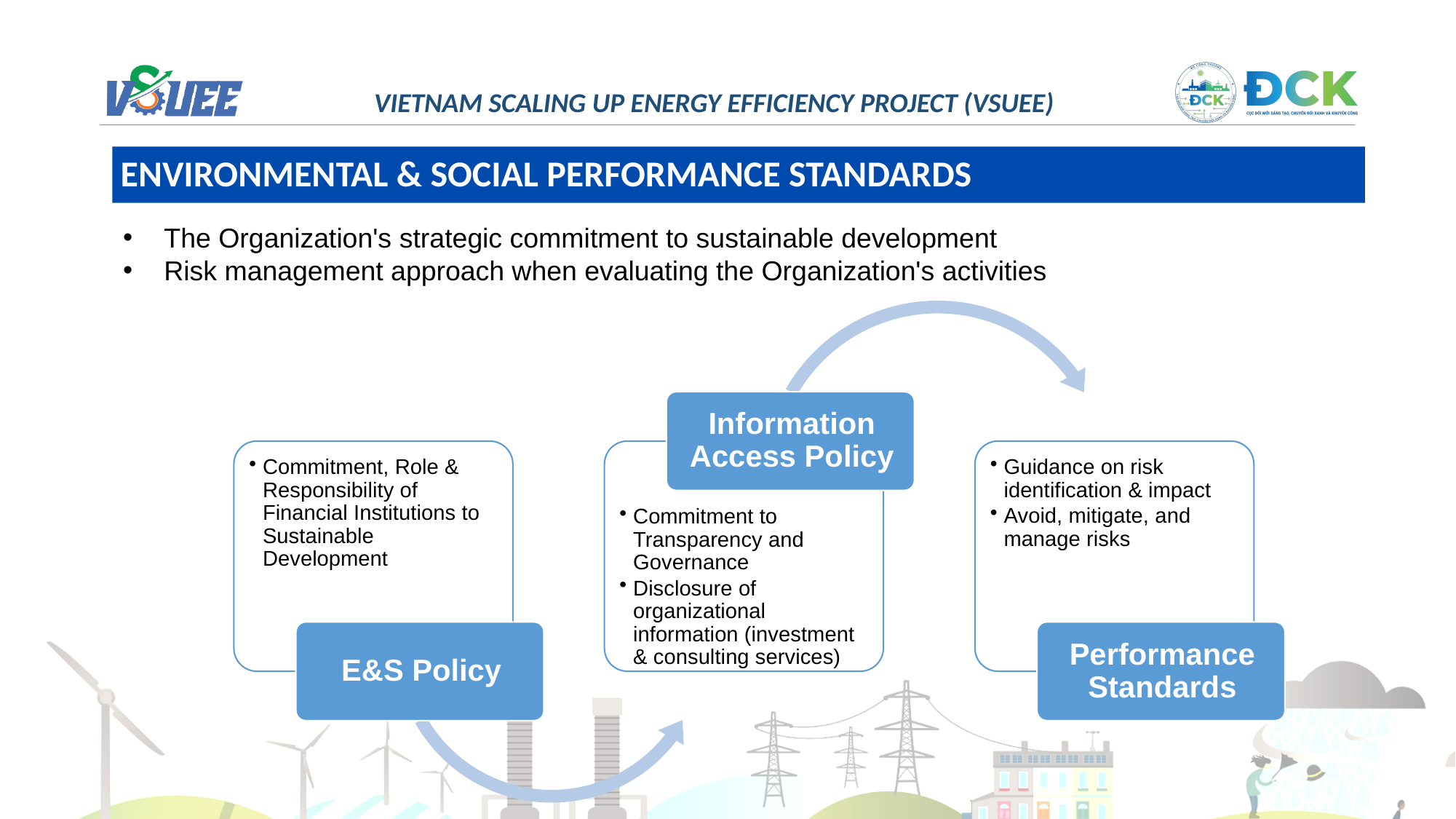

ENVIRONMENTAL & SOCIAL PERFORMANCE STANDARDS
The Organization's strategic commitment to sustainable development
Risk management approach when evaluating the Organization's activities
Commitment, Role & Responsibility of Financial Institutions to Sustainable Development
E&S Policy
Commitment to Transparency and Governance
Disclosure of organizational information (investment & consulting services)
Information Access Policy
Guidance on risk identification & impact
Avoid, mitigate, and manage risks
Performance Standards